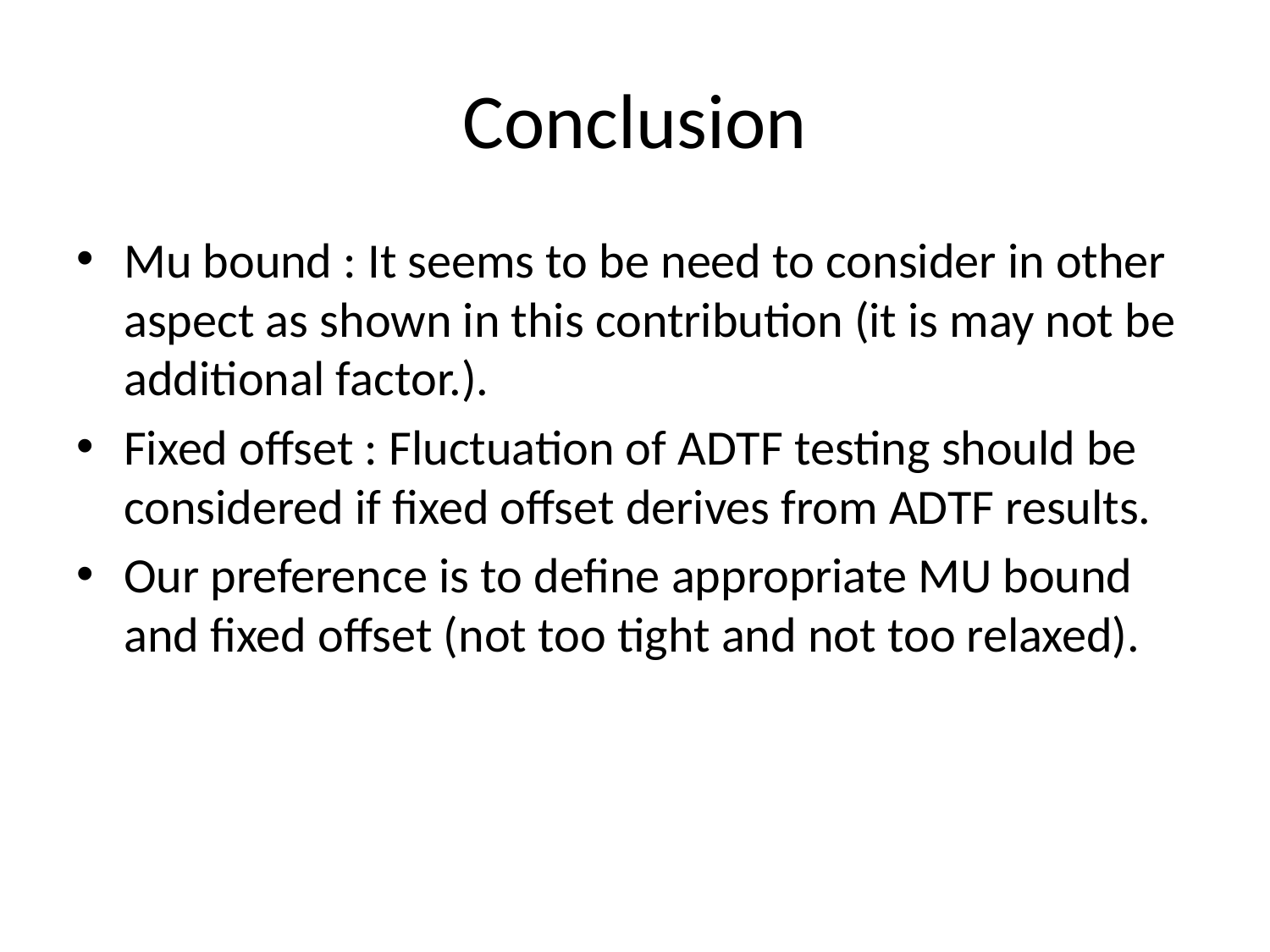

# Conclusion
Mu bound : It seems to be need to consider in other aspect as shown in this contribution (it is may not be additional factor.).
Fixed offset : Fluctuation of ADTF testing should be considered if fixed offset derives from ADTF results.
Our preference is to define appropriate MU bound and fixed offset (not too tight and not too relaxed).